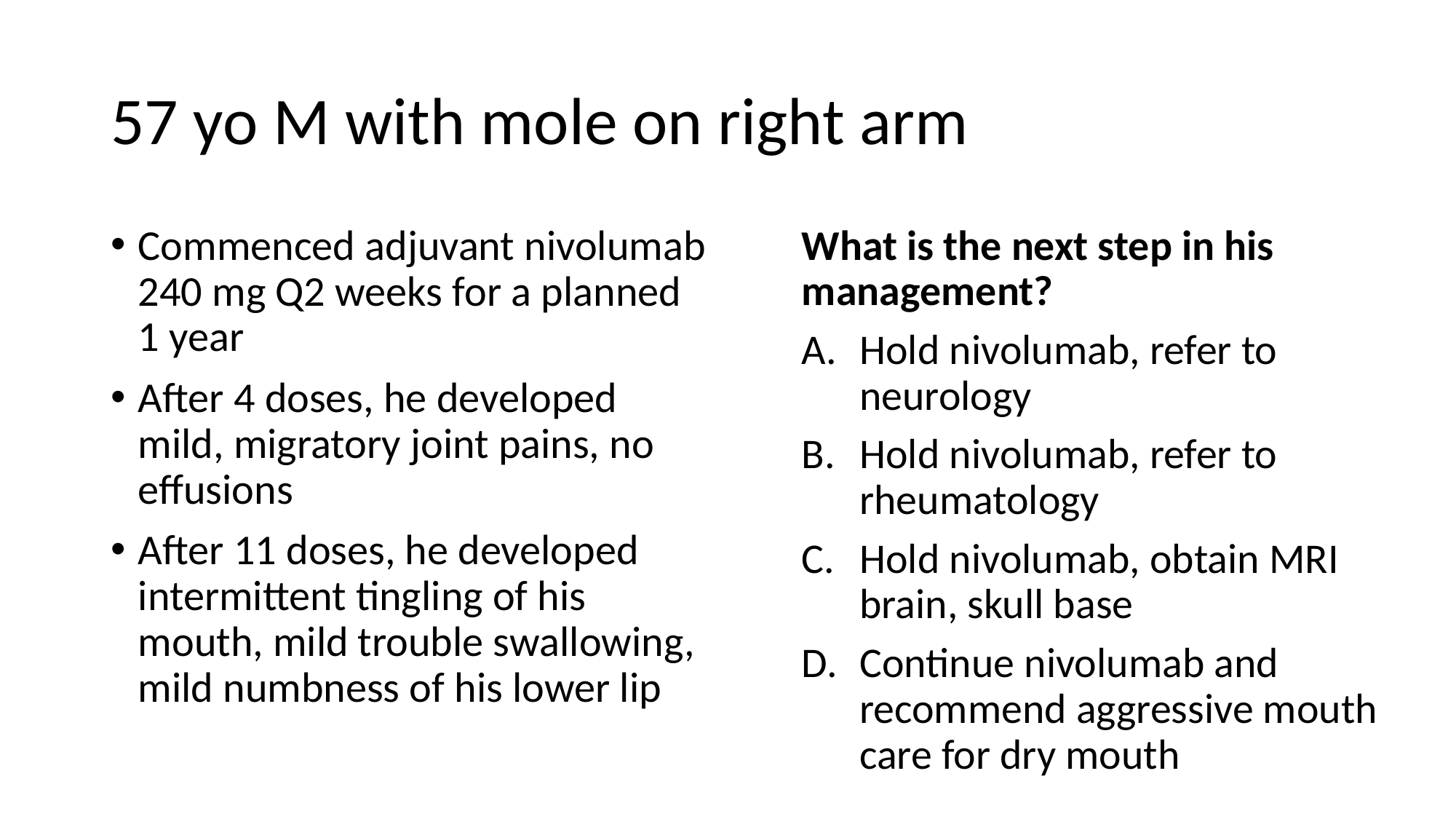

# 57 yo M with mole on right arm
Commenced adjuvant nivolumab 240 mg Q2 weeks for a planned 1 year
After 4 doses, he developed mild, migratory joint pains, no effusions
After 11 doses, he developed intermittent tingling of his mouth, mild trouble swallowing, mild numbness of his lower lip

What is the next step in his management?
Hold nivolumab, refer to neurology
Hold nivolumab, refer to rheumatology
Hold nivolumab, obtain MRI brain, skull base
Continue nivolumab and recommend aggressive mouth care for dry mouth